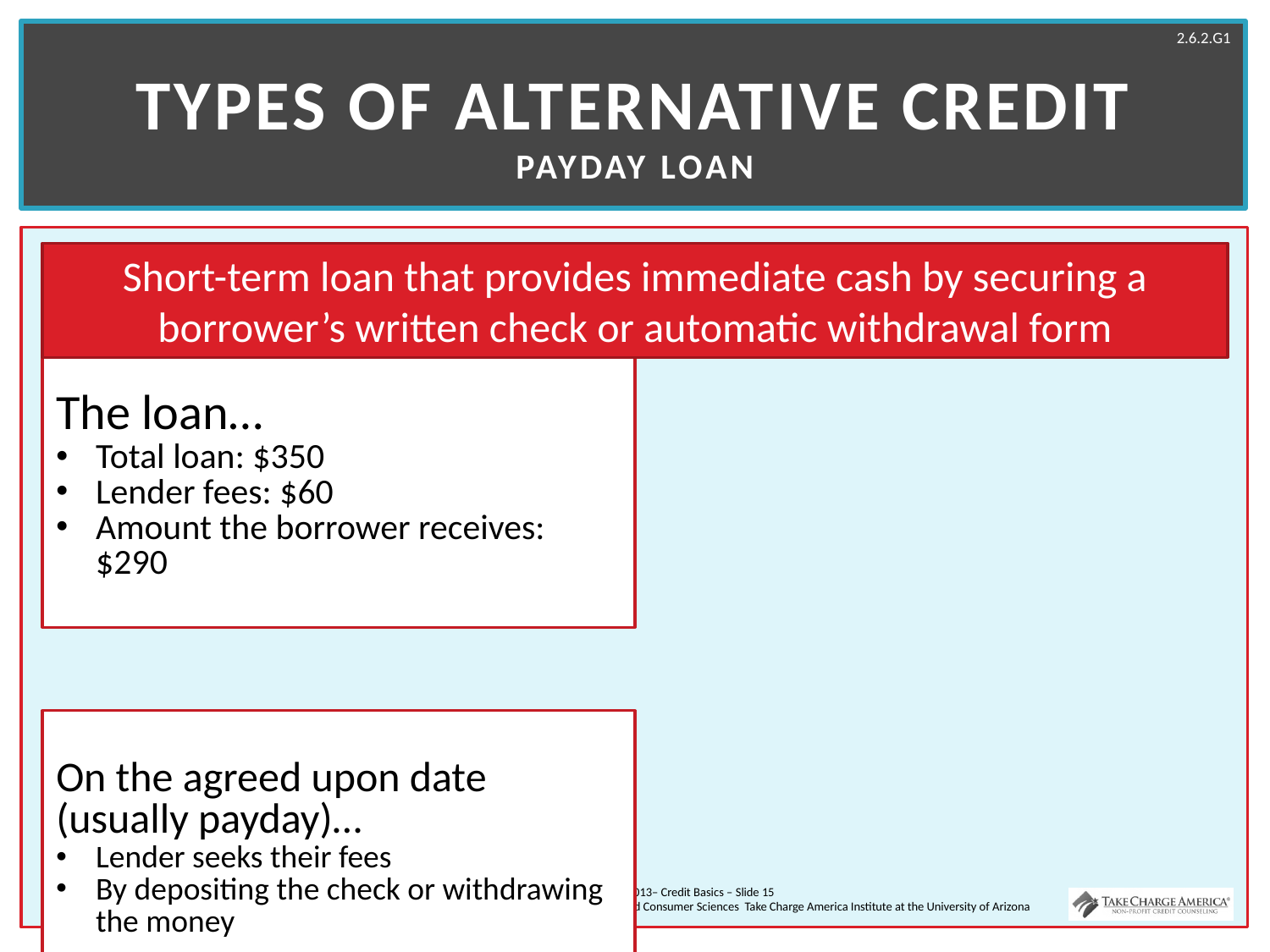

# Types of Alternative Credit Payday Loan
Short-term loan that provides immediate cash by securing a borrower’s written check or automatic withdrawal form
The loan…
Total loan: $350
Lender fees: $60
Amount the borrower receives: $290
On the agreed upon date (usually payday)…
Lender seeks their fees
By depositing the check or withdrawing the money